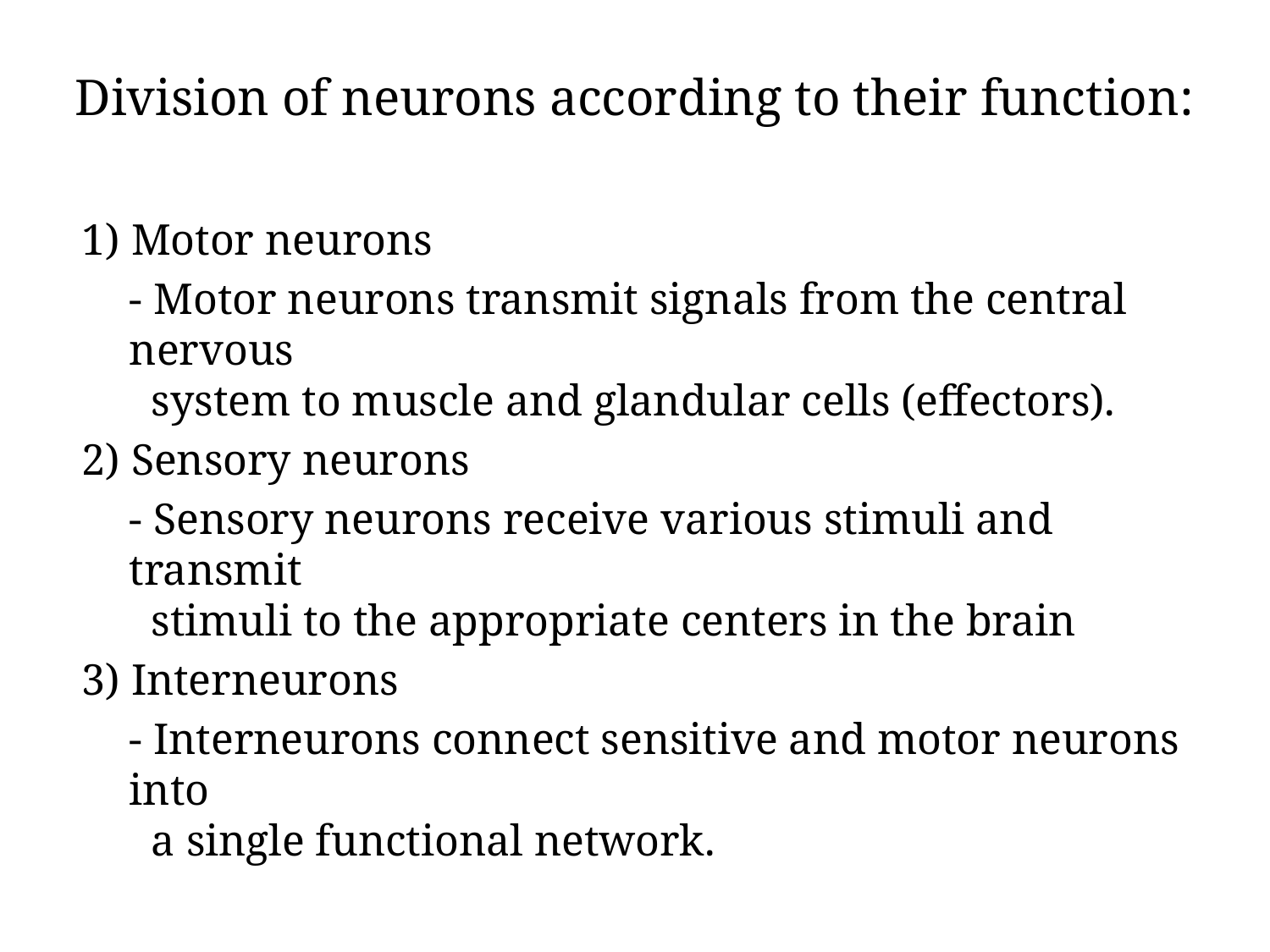

Division of neurons according to their function:
1) Motor neurons
	- Motor neurons transmit signals from the central nervous
  system to muscle and glandular cells (effectors).
2) Sensory neurons
	- Sensory neurons receive various stimuli and transmit
  stimuli to the appropriate centers in the brain
3) Interneurons
	- Interneurons connect sensitive and motor neurons into
  a single functional network.